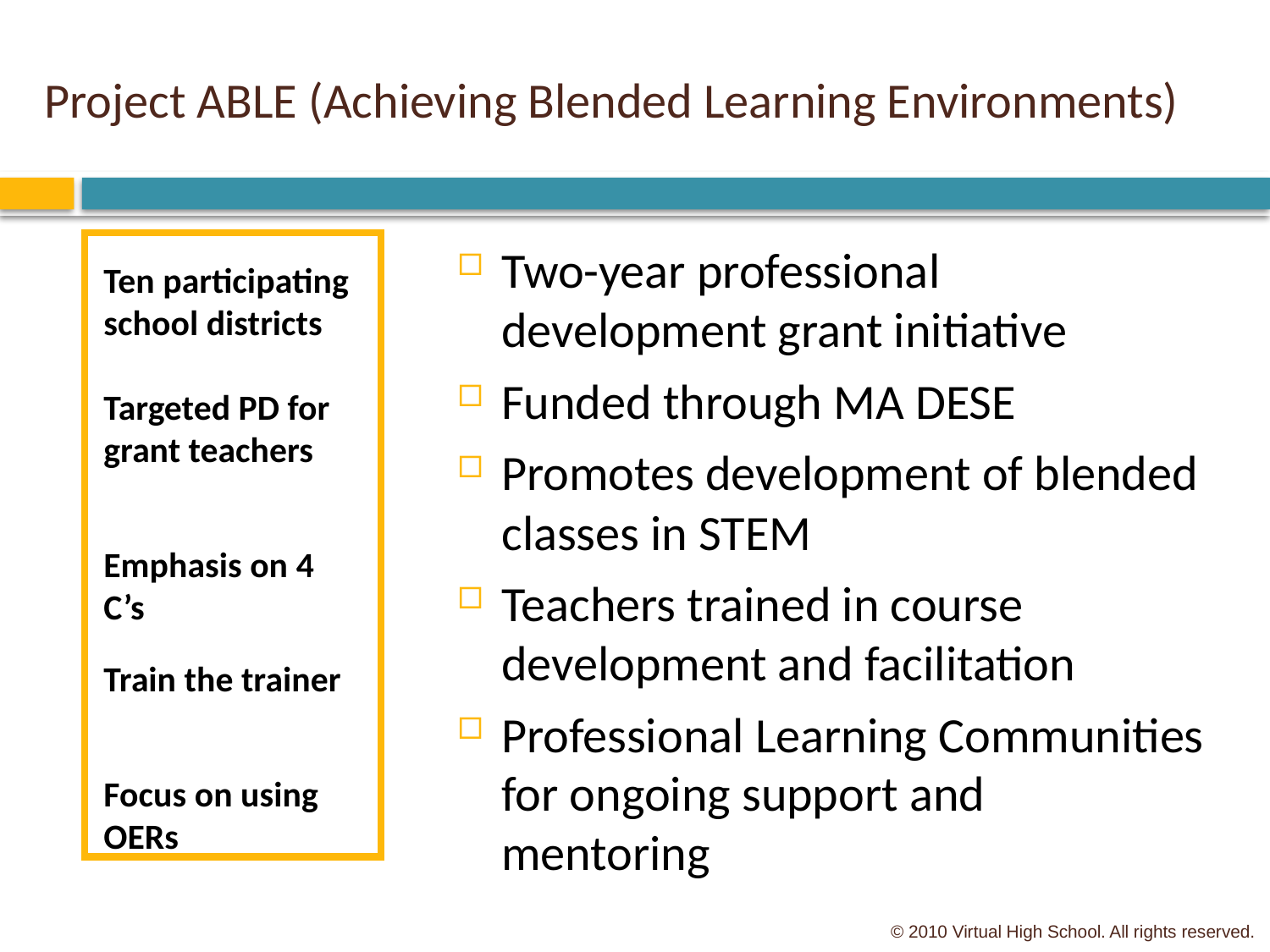

# Project ABLE (Achieving Blended Learning Environments)
Ten participating school districts
Targeted PD for grant teachers
Emphasis on 4 C’s
Train the trainer
Focus on using OERs

Two-year professional development grant initiative
Funded through MA DESE
Promotes development of blended classes in STEM
Teachers trained in course development and facilitation
Professional Learning Communities for ongoing support and mentoring